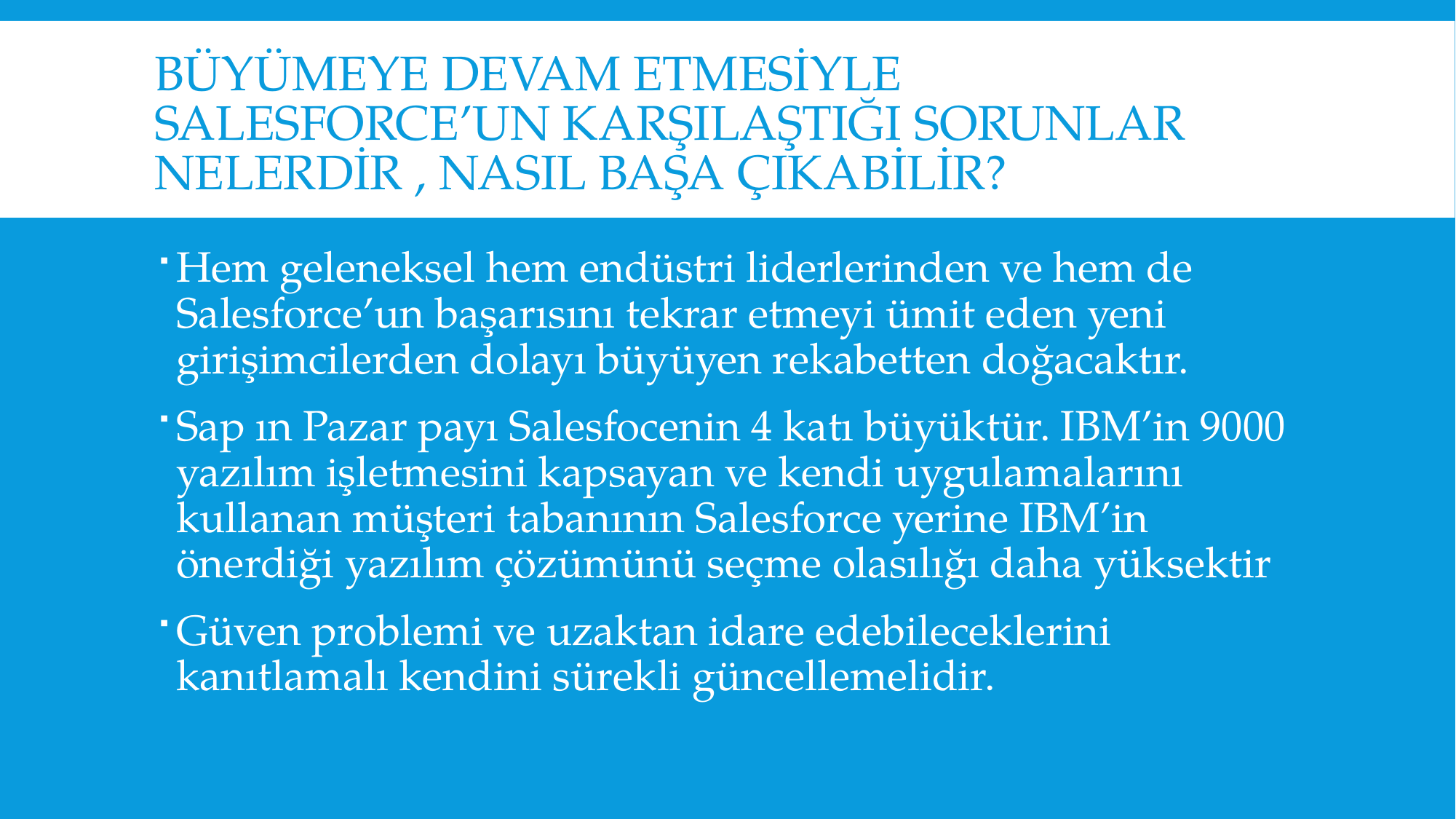

# Büyümeye devam etmesiyle salesforce’un karşılaştığı sorunlar nelerdir , nasıl başa çıkabilir?
Hem geleneksel hem endüstri liderlerinden ve hem de Salesforce’un başarısını tekrar etmeyi ümit eden yeni girişimcilerden dolayı büyüyen rekabetten doğacaktır.
Sap ın Pazar payı Salesfocenin 4 katı büyüktür. IBM’in 9000 yazılım işletmesini kapsayan ve kendi uygulamalarını kullanan müşteri tabanının Salesforce yerine IBM’in önerdiği yazılım çözümünü seçme olasılığı daha yüksektir
Güven problemi ve uzaktan idare edebileceklerini kanıtlamalı kendini sürekli güncellemelidir.